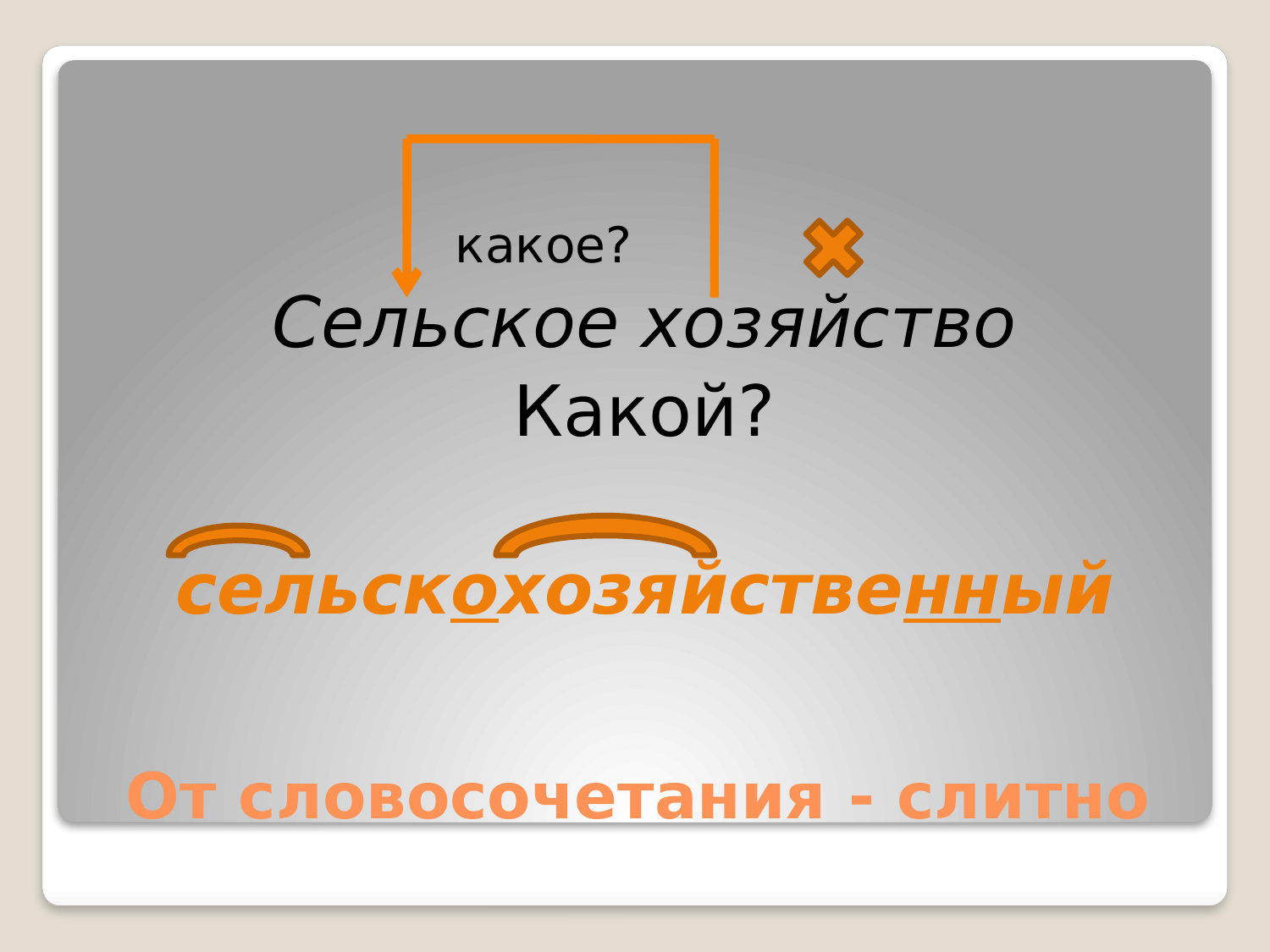

какое?
Сельское хозяйство
Какой?

сельскохозяйственный

# От словосочетания - слитно